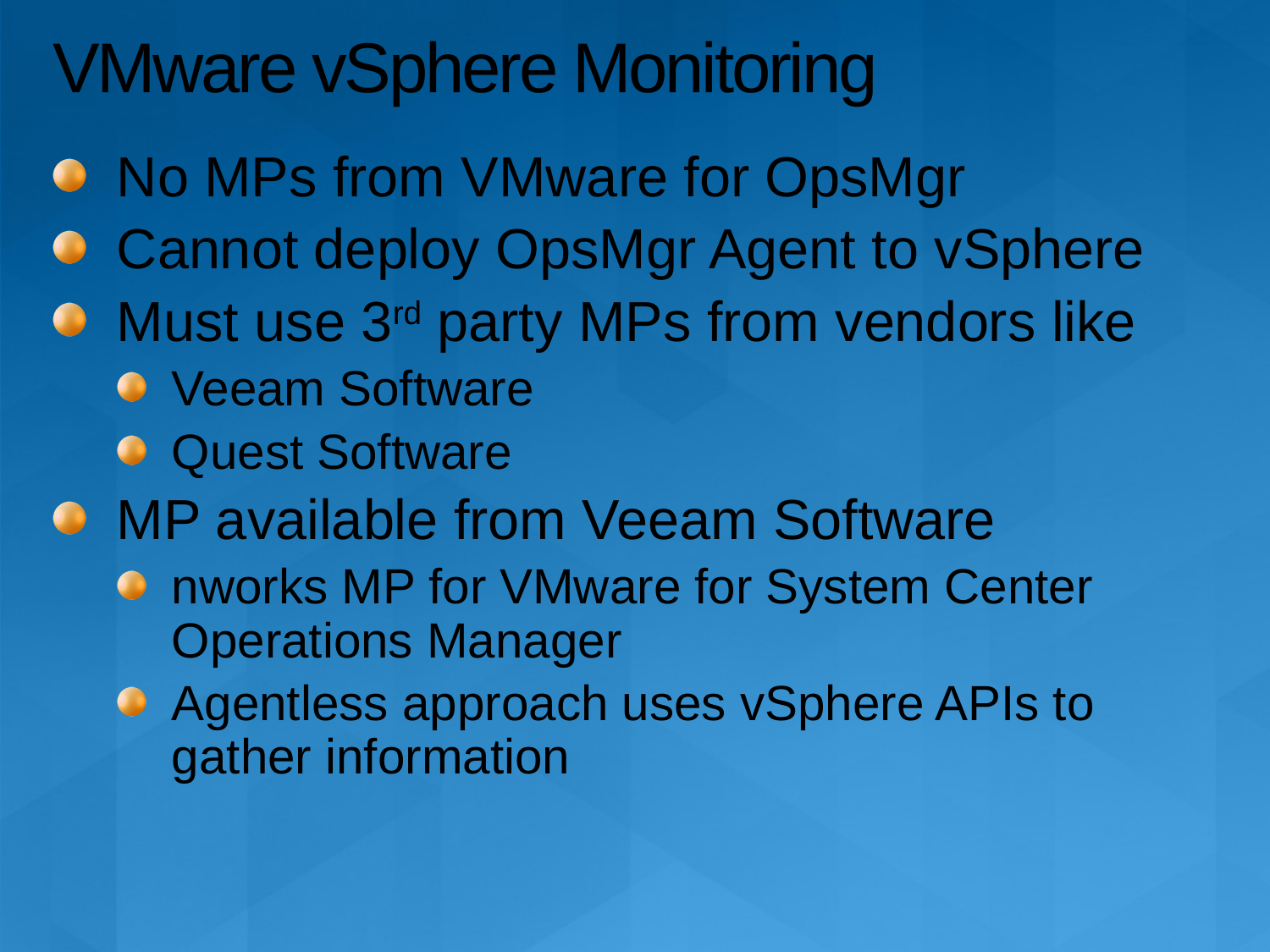

# VMware vSphere Monitoring
No MPs from VMware for OpsMgr
Cannot deploy OpsMgr Agent to vSphere
Must use 3rd party MPs from vendors like
Veeam Software
Quest Software
MP available from Veeam Software
nworks MP for VMware for System Center Operations Manager
Agentless approach uses vSphere APIs to gather information